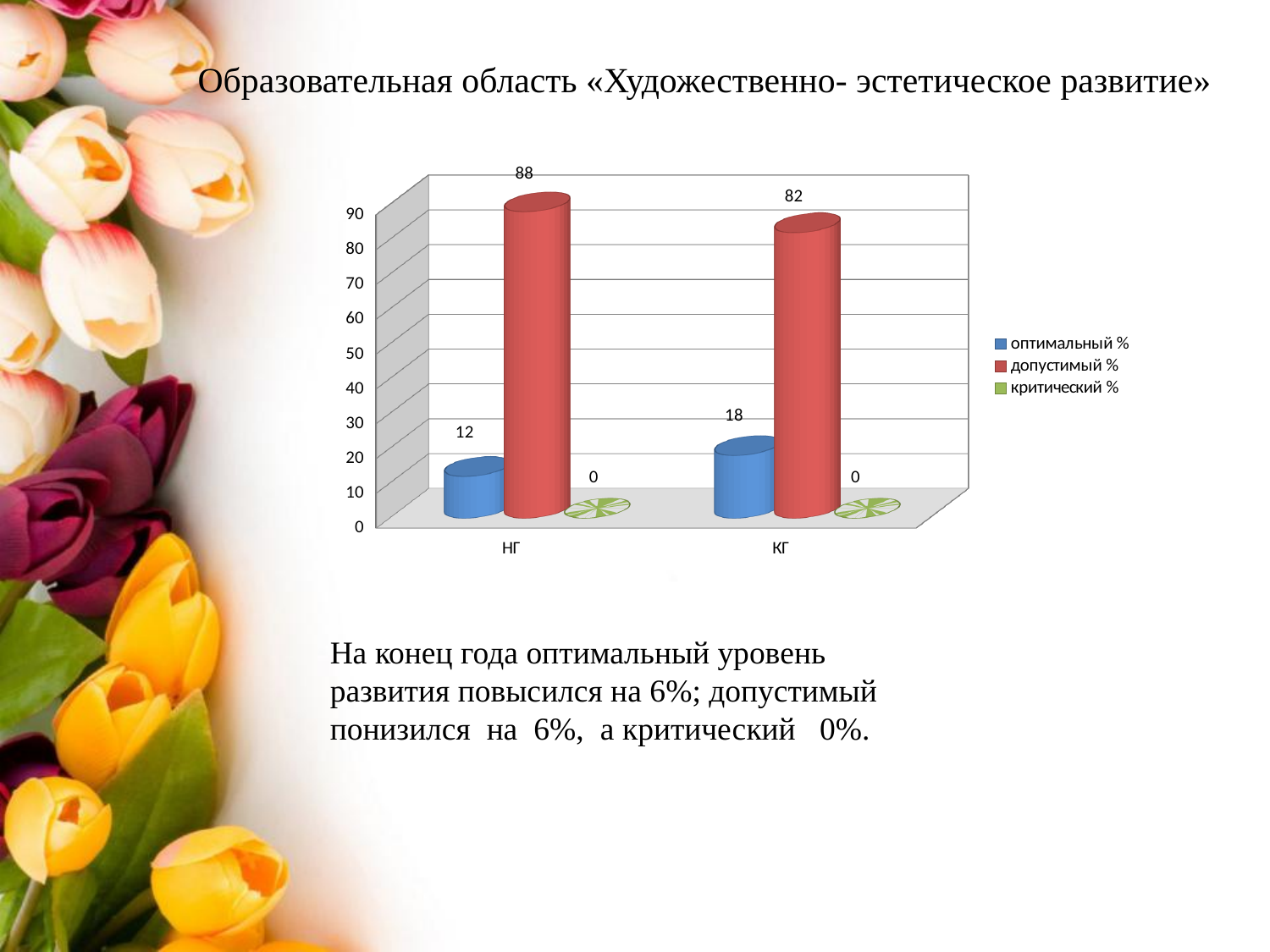

# Образовательная область «Художественно- эстетическое развитие»

[unsupported chart]

На конец года оптимальный уровень развития повысился на 6%; допустимый  понизился  на  6%,  а критический   0%.